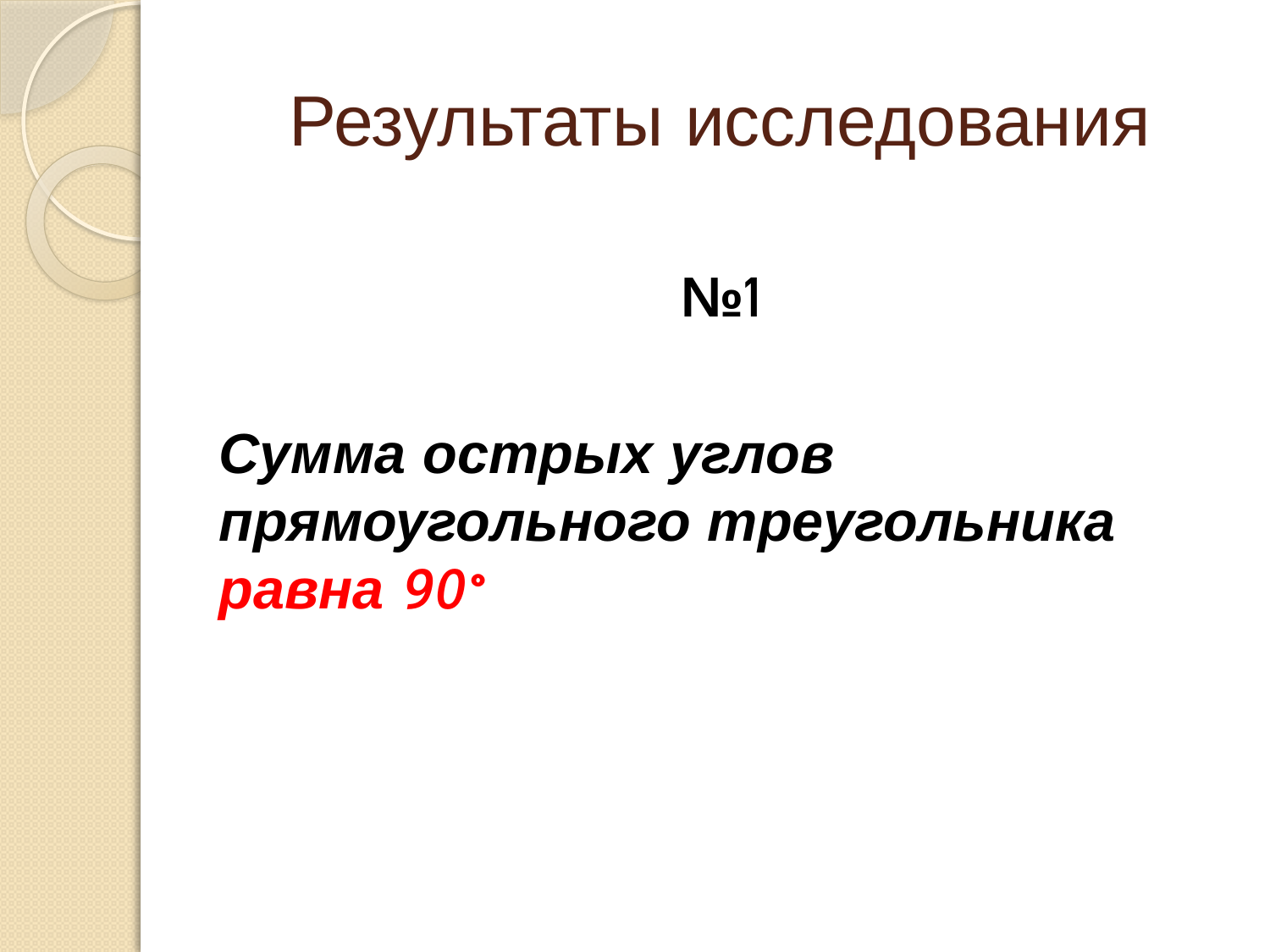

# Результаты исследования

№1

Сумма острых углов прямоугольного треугольника равна 90°